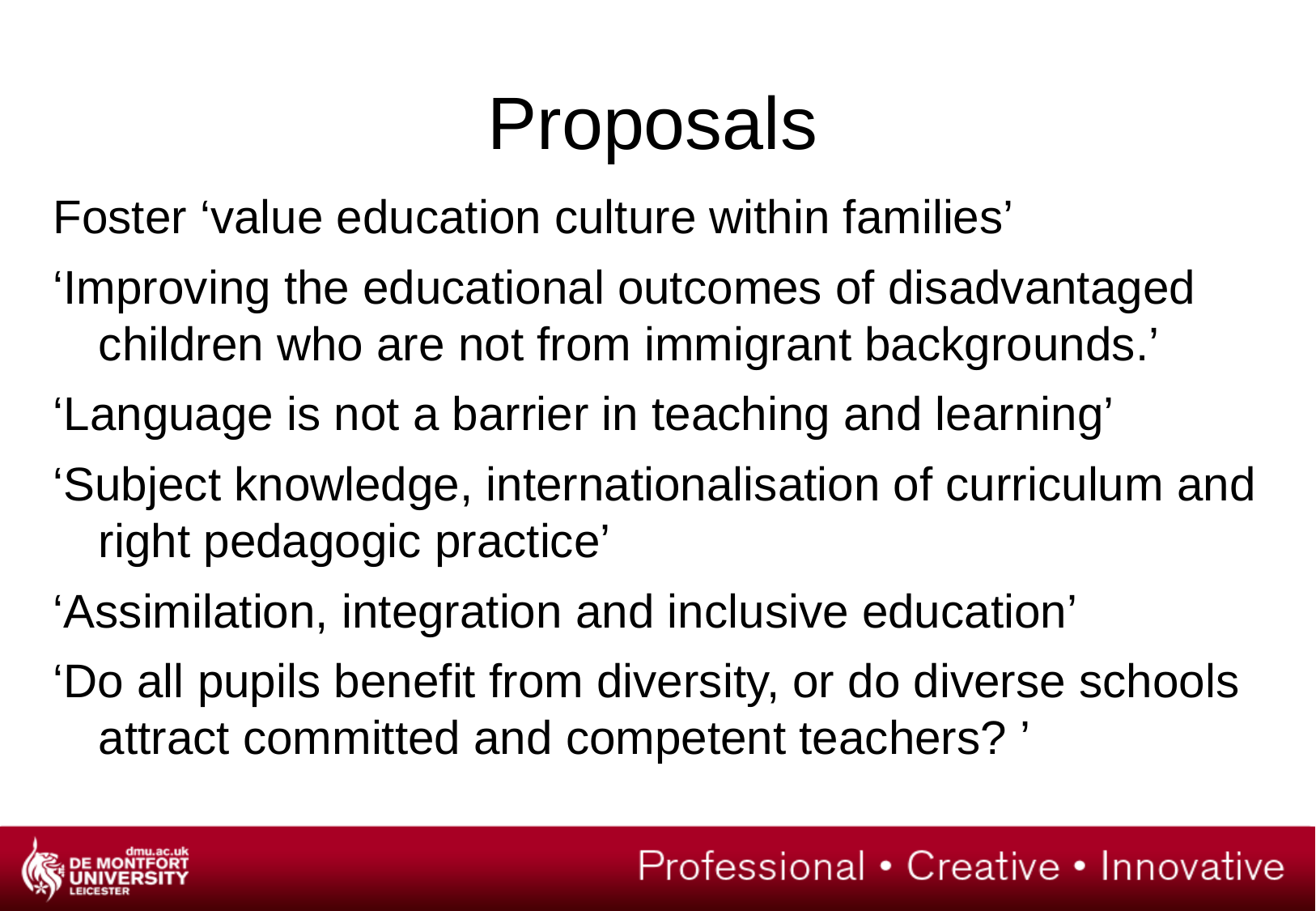

# Proposals
Foster ‘value education culture within families’
‘Improving the educational outcomes of disadvantaged children who are not from immigrant backgrounds.’
‘Language is not a barrier in teaching and learning’
‘Subject knowledge, internationalisation of curriculum and right pedagogic practice’
‘Assimilation, integration and inclusive education’
‘Do all pupils benefit from diversity, or do diverse schools attract committed and competent teachers? ’